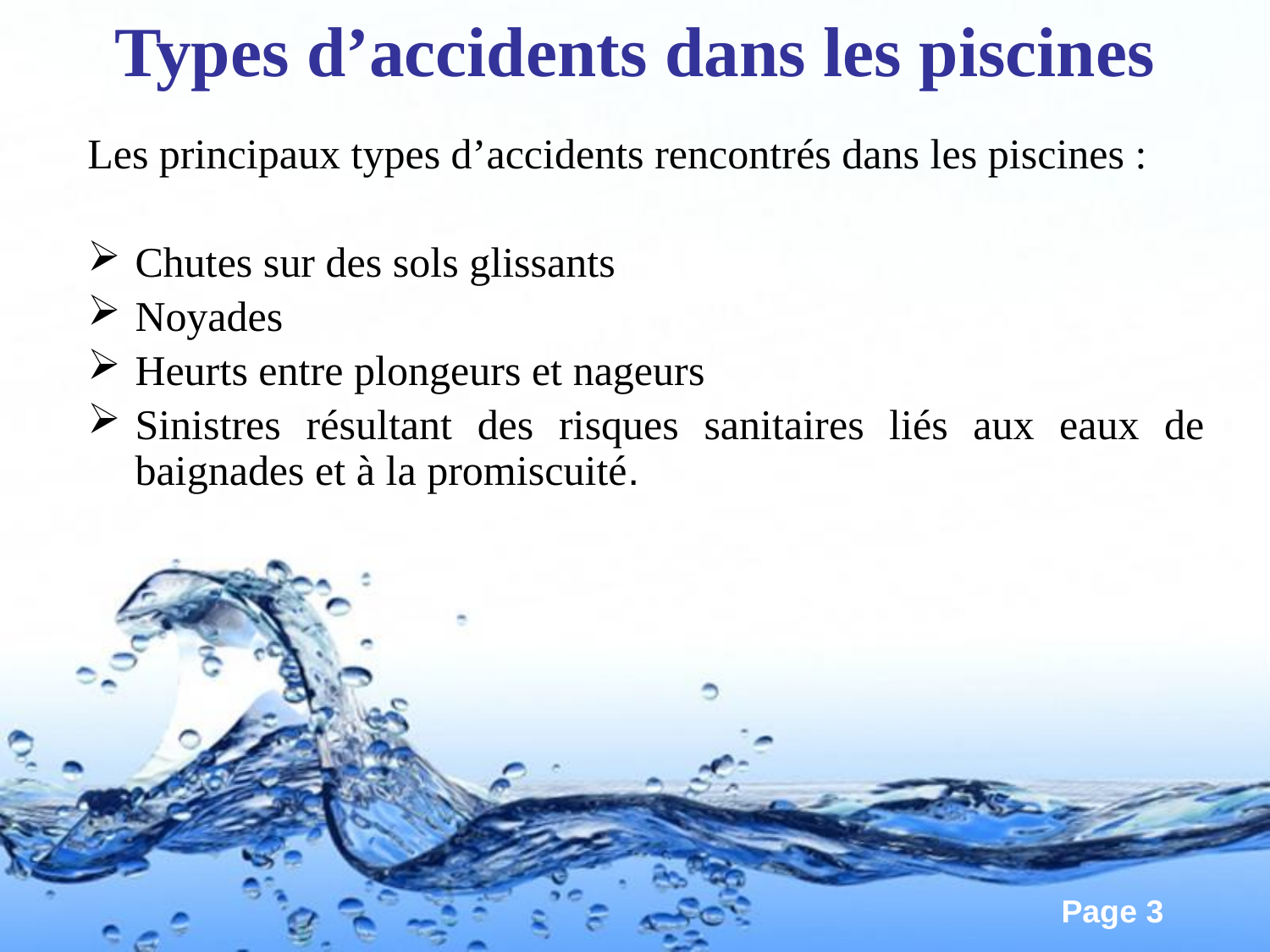

# Types d’accidents dans les piscines
Les principaux types d’accidents rencontrés dans les piscines :

Chutes sur des sols glissants
Noyades
Heurts entre plongeurs et nageurs
Sinistres résultant des risques sanitaires liés aux eaux de baignades et à la promiscuité.